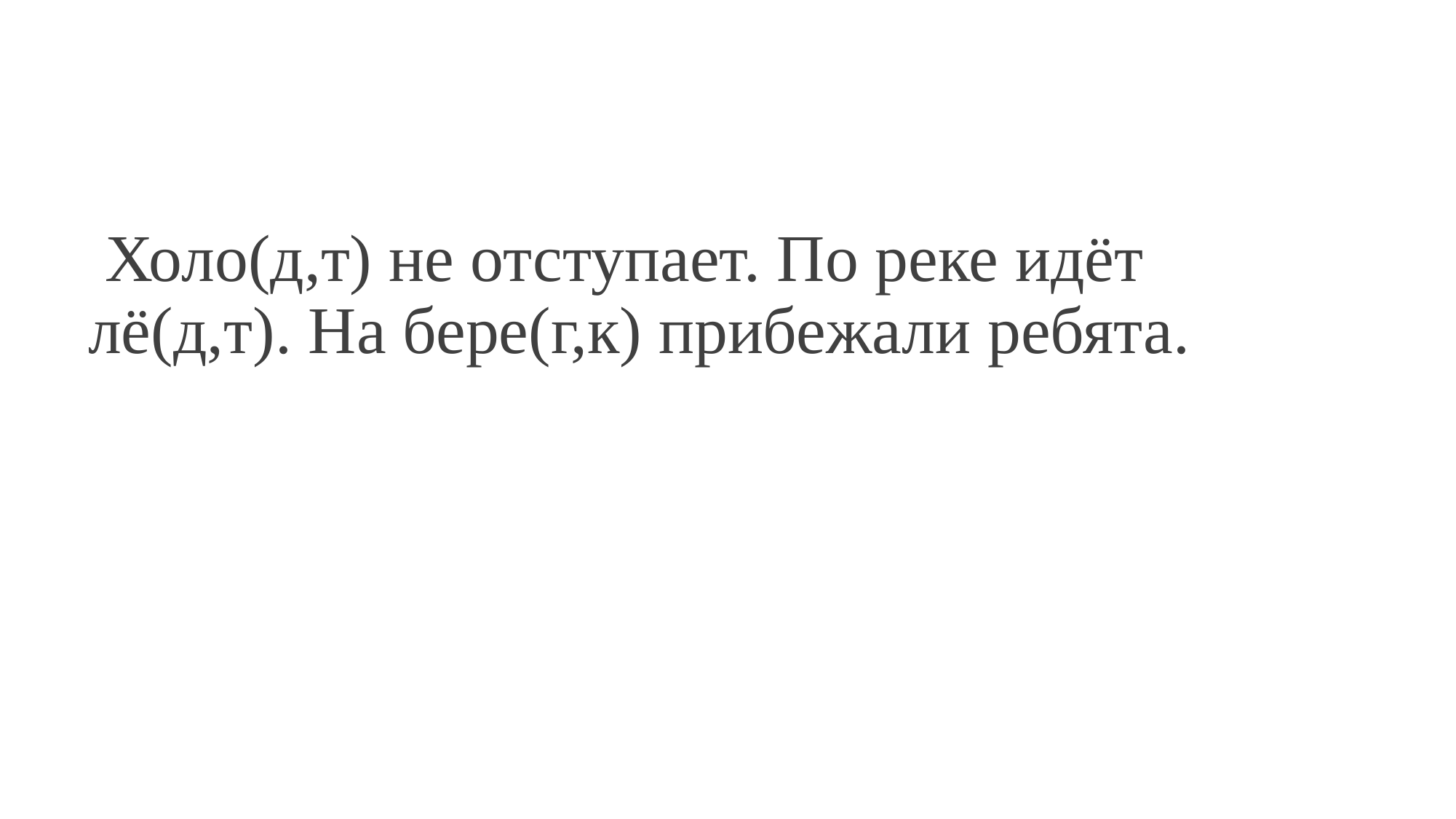

#
 Холо(д,т) не отступает. По реке идёт лё(д,т). На бере(г,к) прибежали ребята.